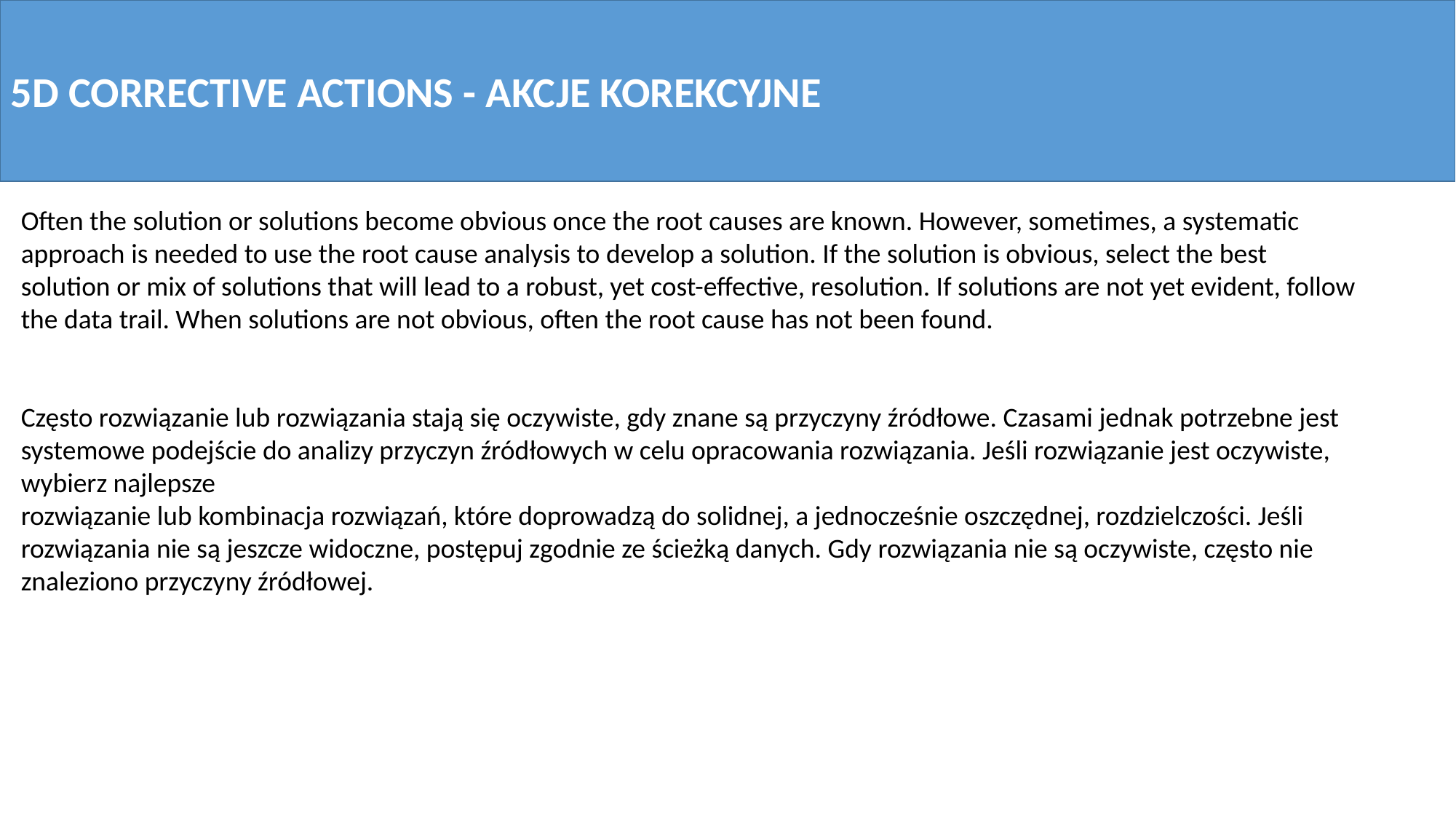

5D CORRECTIVE ACTIONS - AKCJE KOREKCYJNE
Often the solution or solutions become obvious once the root causes are known. However, sometimes, a systematic approach is needed to use the root cause analysis to develop a solution. If the solution is obvious, select the best
solution or mix of solutions that will lead to a robust, yet cost-effective, resolution. If solutions are not yet evident, follow the data trail. When solutions are not obvious, often the root cause has not been found.

Często rozwiązanie lub rozwiązania stają się oczywiste, gdy znane są przyczyny źródłowe. Czasami jednak potrzebne jest systemowe podejście do analizy przyczyn źródłowych w celu opracowania rozwiązania. Jeśli rozwiązanie jest oczywiste, wybierz najlepsze
rozwiązanie lub kombinacja rozwiązań, które doprowadzą do solidnej, a jednocześnie oszczędnej, rozdzielczości. Jeśli rozwiązania nie są jeszcze widoczne, postępuj zgodnie ze ścieżką danych. Gdy rozwiązania nie są oczywiste, często nie znaleziono przyczyny źródłowej.